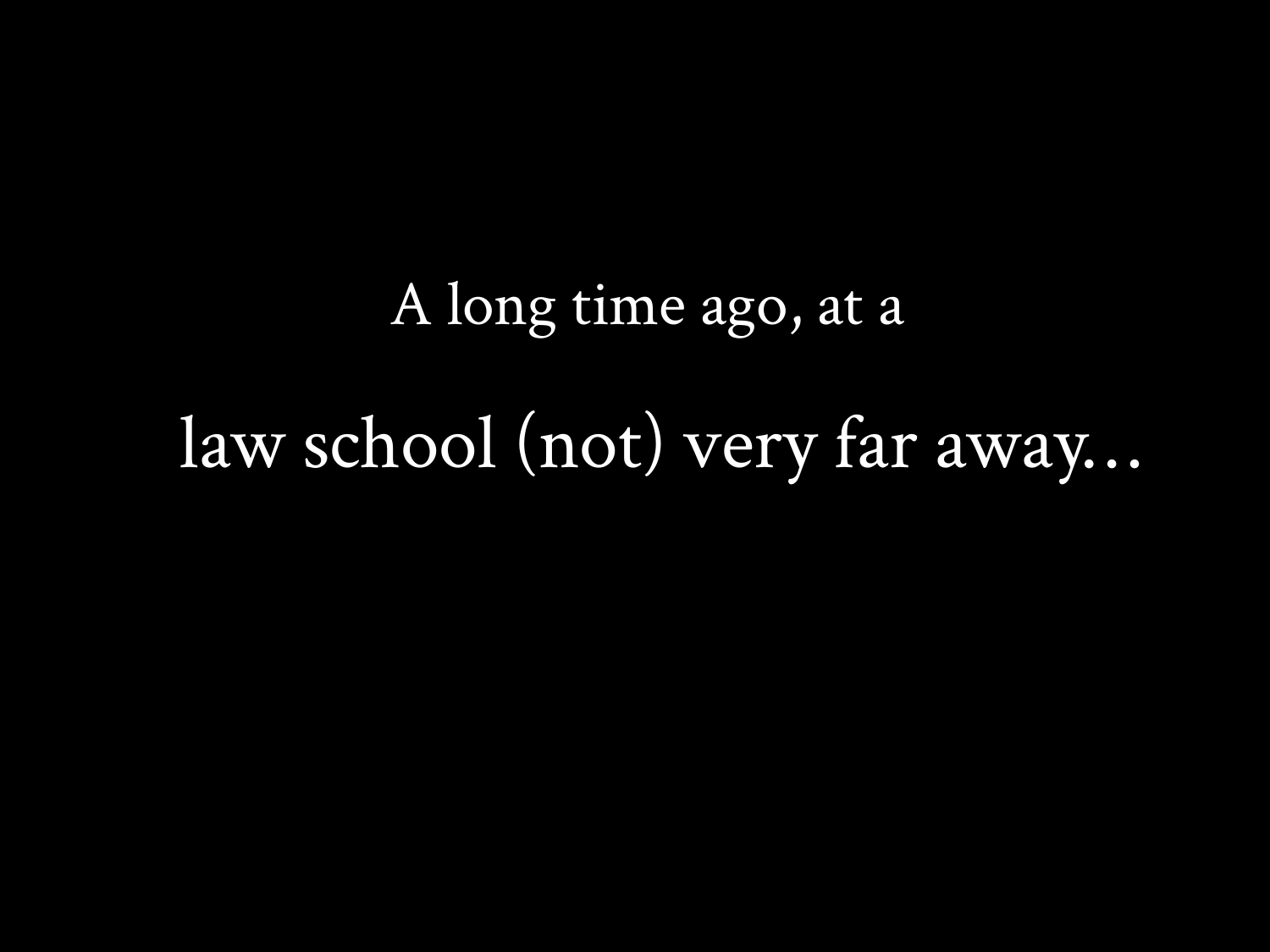

# A long time ago, at a
law school (not) very far away…